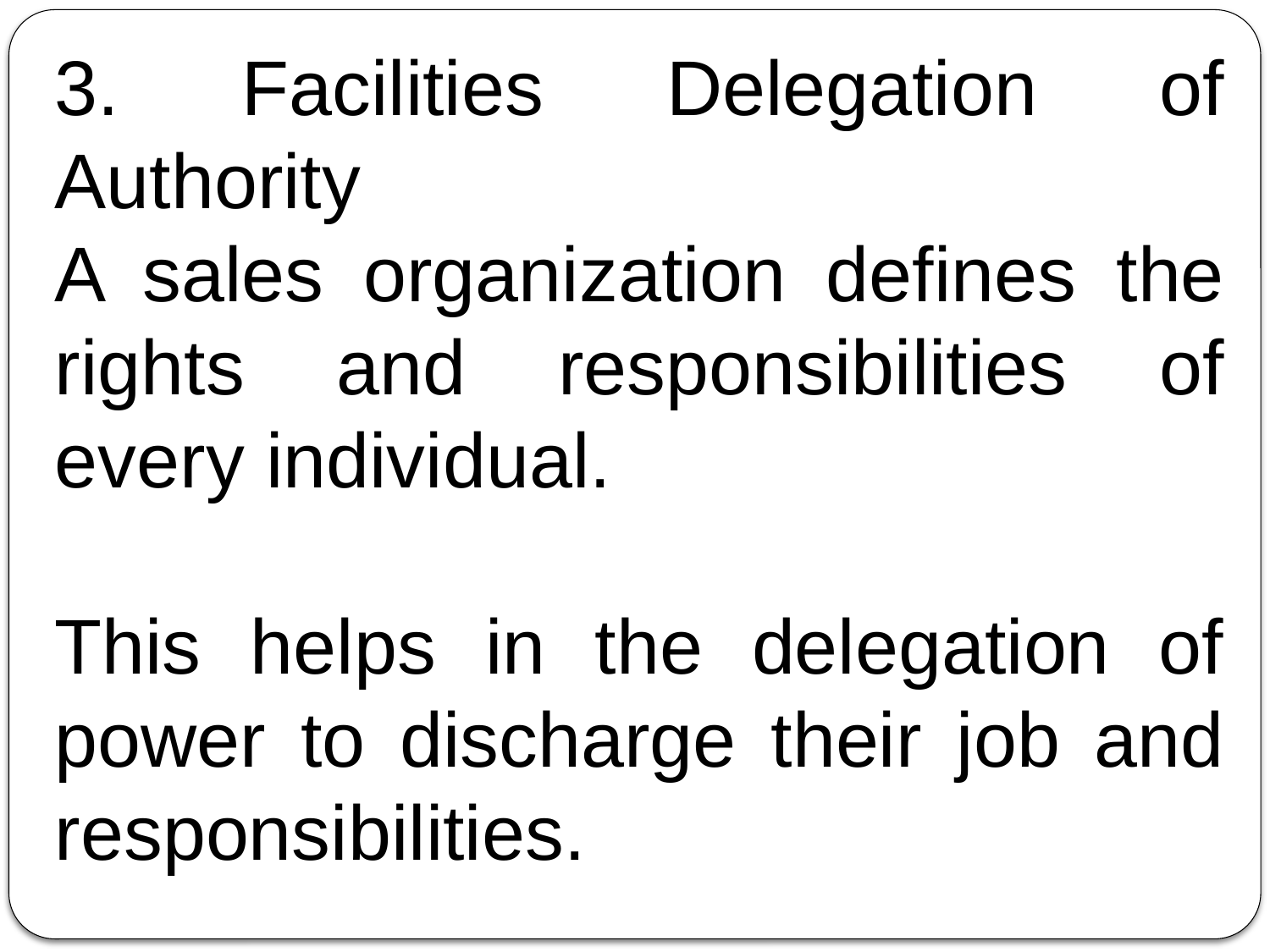

3. Facilities Delegation of Authority
A sales organization defines the rights and responsibilities of every individual.

This helps in the delegation of power to discharge their job and responsibilities.

4. Facilities Timely Contacts with Customers